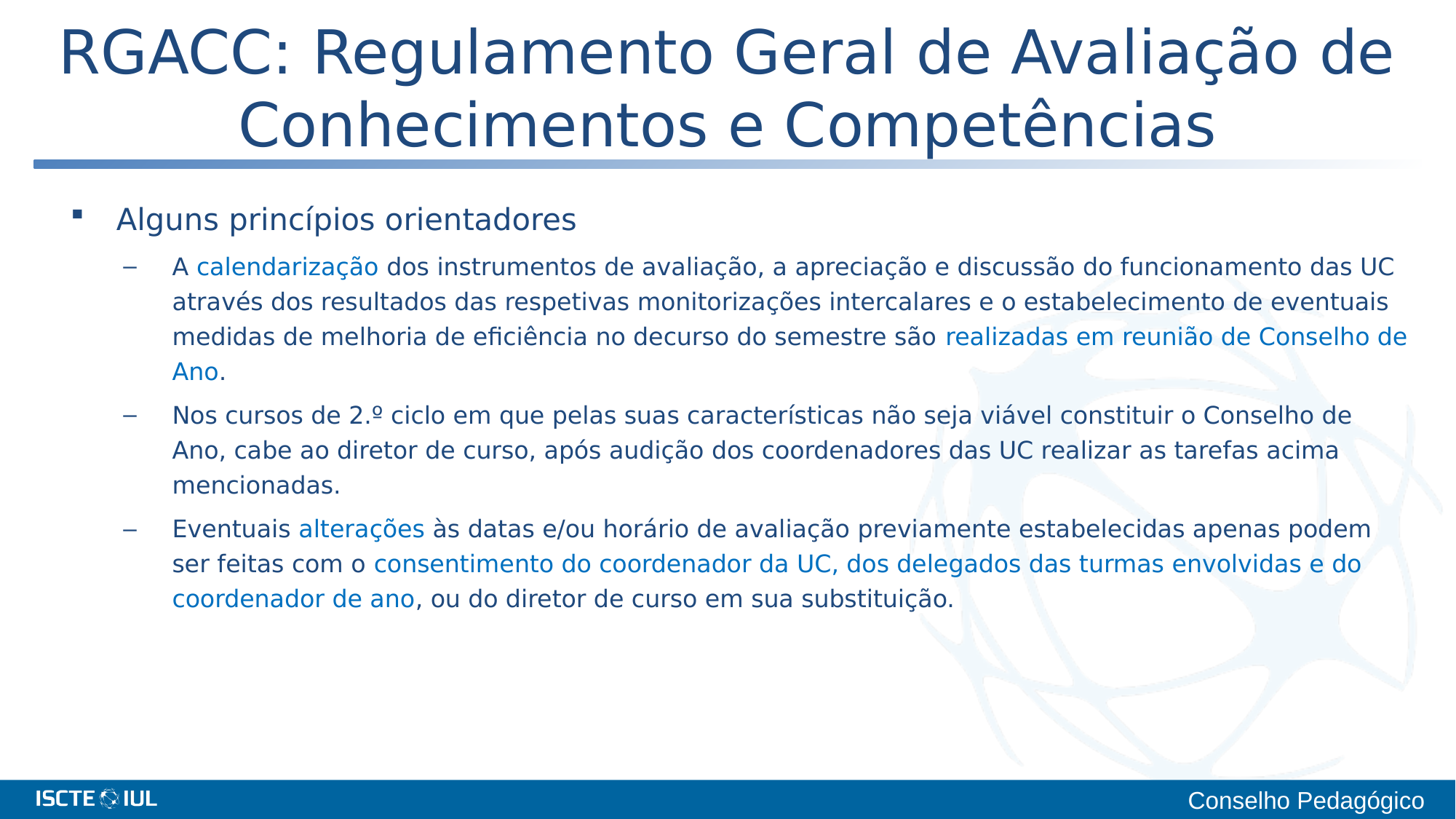

# RGACC: Regulamento Geral de Avaliação de Conhecimentos e Competências
Alguns princípios orientadores
A calendarização dos instrumentos de avaliação, a apreciação e discussão do funcionamento das UC através dos resultados das respetivas monitorizações intercalares e o estabelecimento de eventuais medidas de melhoria de eficiência no decurso do semestre são realizadas em reunião de Conselho de Ano.
Nos cursos de 2.º ciclo em que pelas suas características não seja viável constituir o Conselho de Ano, cabe ao diretor de curso, após audição dos coordenadores das UC realizar as tarefas acima mencionadas.
Eventuais alterações às datas e/ou horário de avaliação previamente estabelecidas apenas podem ser feitas com o consentimento do coordenador da UC, dos delegados das turmas envolvidas e do coordenador de ano, ou do diretor de curso em sua substituição.